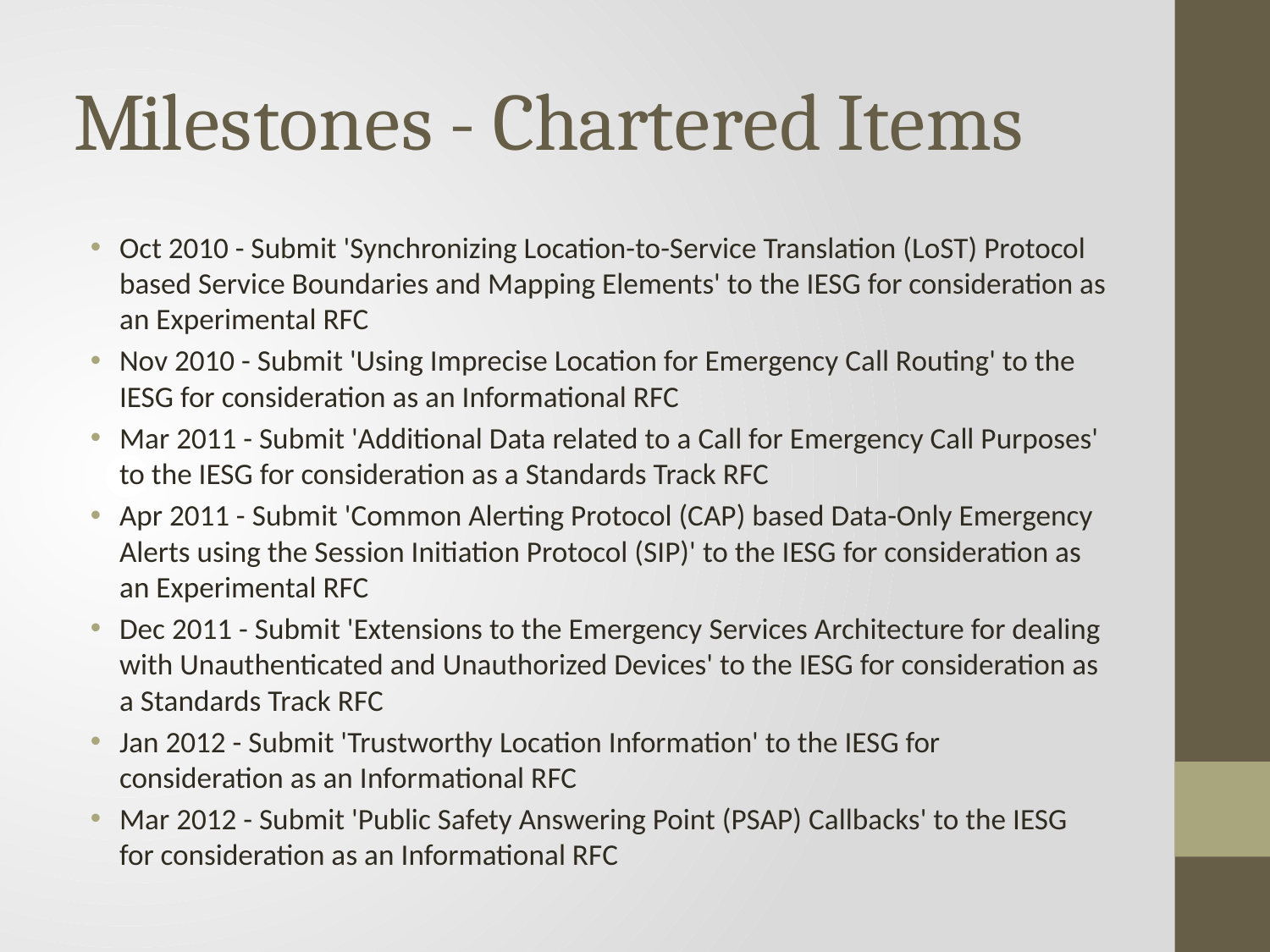

# Milestones - Chartered Items
Oct 2010 - Submit 'Synchronizing Location-to-Service Translation (LoST) Protocol based Service Boundaries and Mapping Elements' to the IESG for consideration as an Experimental RFC
Nov 2010 - Submit 'Using Imprecise Location for Emergency Call Routing' to the IESG for consideration as an Informational RFC
Mar 2011 - Submit 'Additional Data related to a Call for Emergency Call Purposes' to the IESG for consideration as a Standards Track RFC
Apr 2011 - Submit 'Common Alerting Protocol (CAP) based Data-Only Emergency Alerts using the Session Initiation Protocol (SIP)' to the IESG for consideration as an Experimental RFC
Dec 2011 - Submit 'Extensions to the Emergency Services Architecture for dealing with Unauthenticated and Unauthorized Devices' to the IESG for consideration as a Standards Track RFC
Jan 2012 - Submit 'Trustworthy Location Information' to the IESG for consideration as an Informational RFC
Mar 2012 - Submit 'Public Safety Answering Point (PSAP) Callbacks' to the IESG for consideration as an Informational RFC